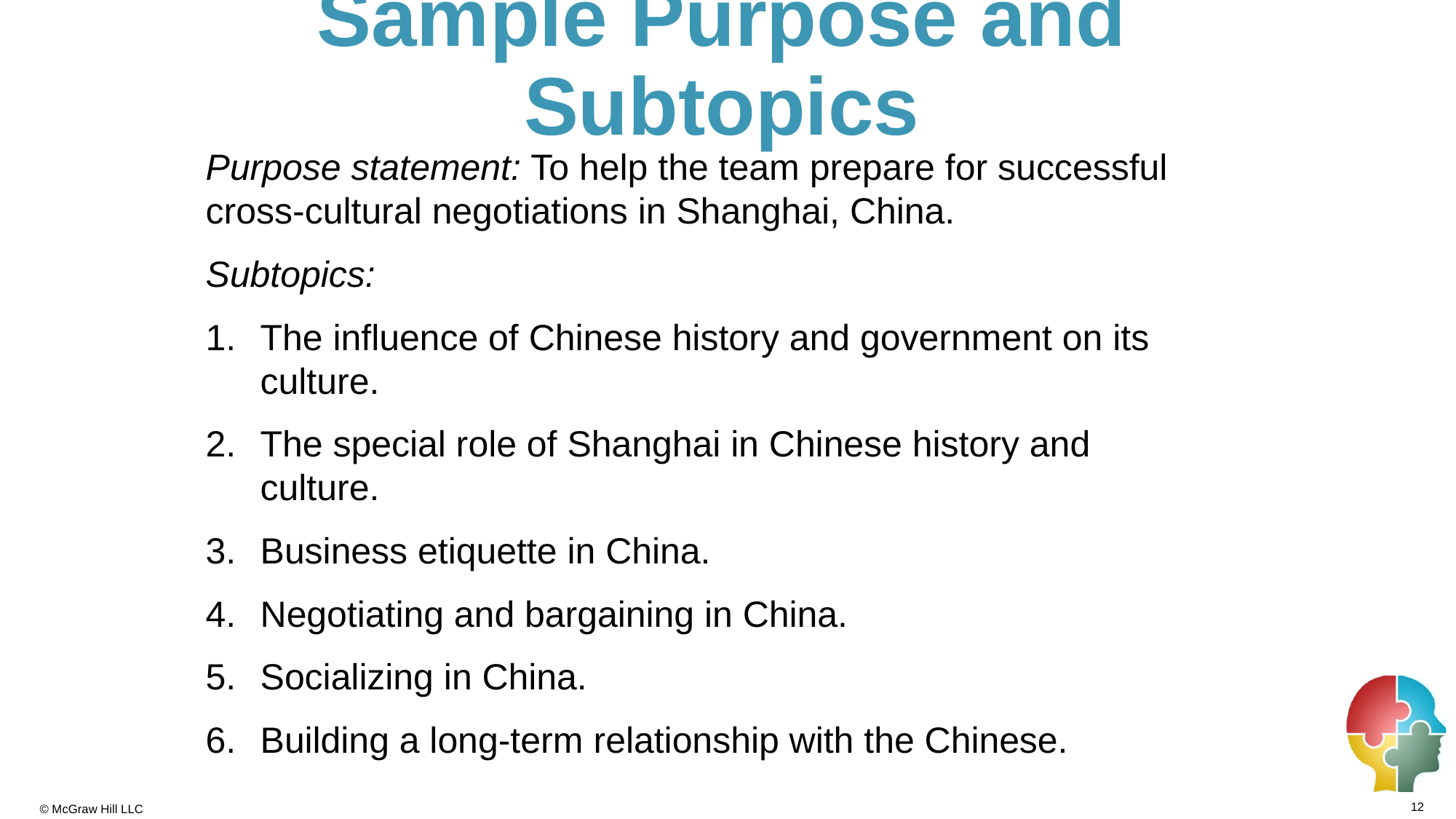

# Sample Purpose and Subtopics
Purpose statement: To help the team prepare for successful cross-cultural negotiations in Shanghai, China.
Subtopics:
The influence of Chinese history and government on its culture.
The special role of Shanghai in Chinese history and culture.
Business etiquette in China.
Negotiating and bargaining in China.
Socializing in China.
Building a long-term relationship with the Chinese.
12